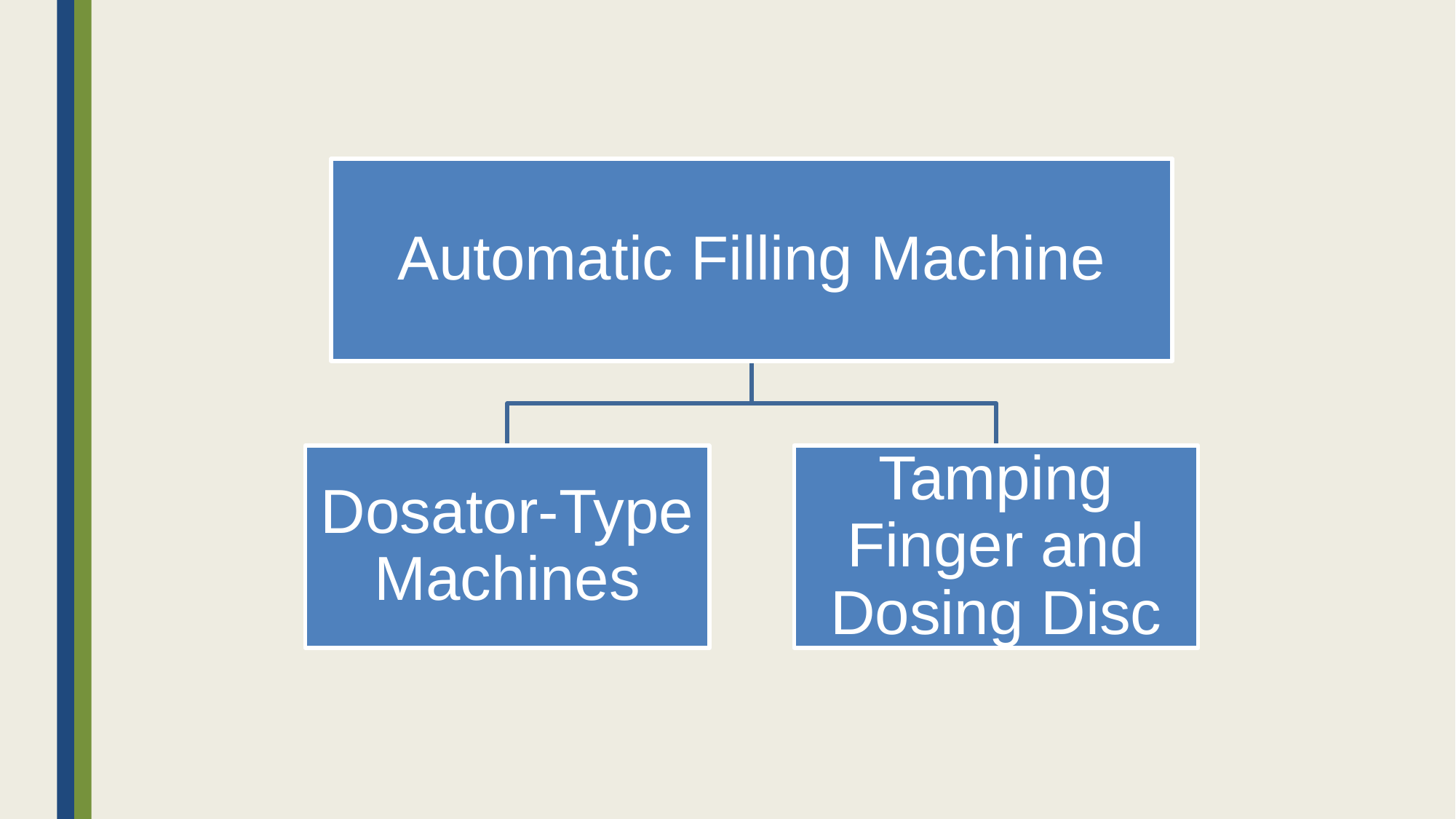

Automatic Filling Machine
Dosator-Type Machines
Tamping Finger and Dosing Disc